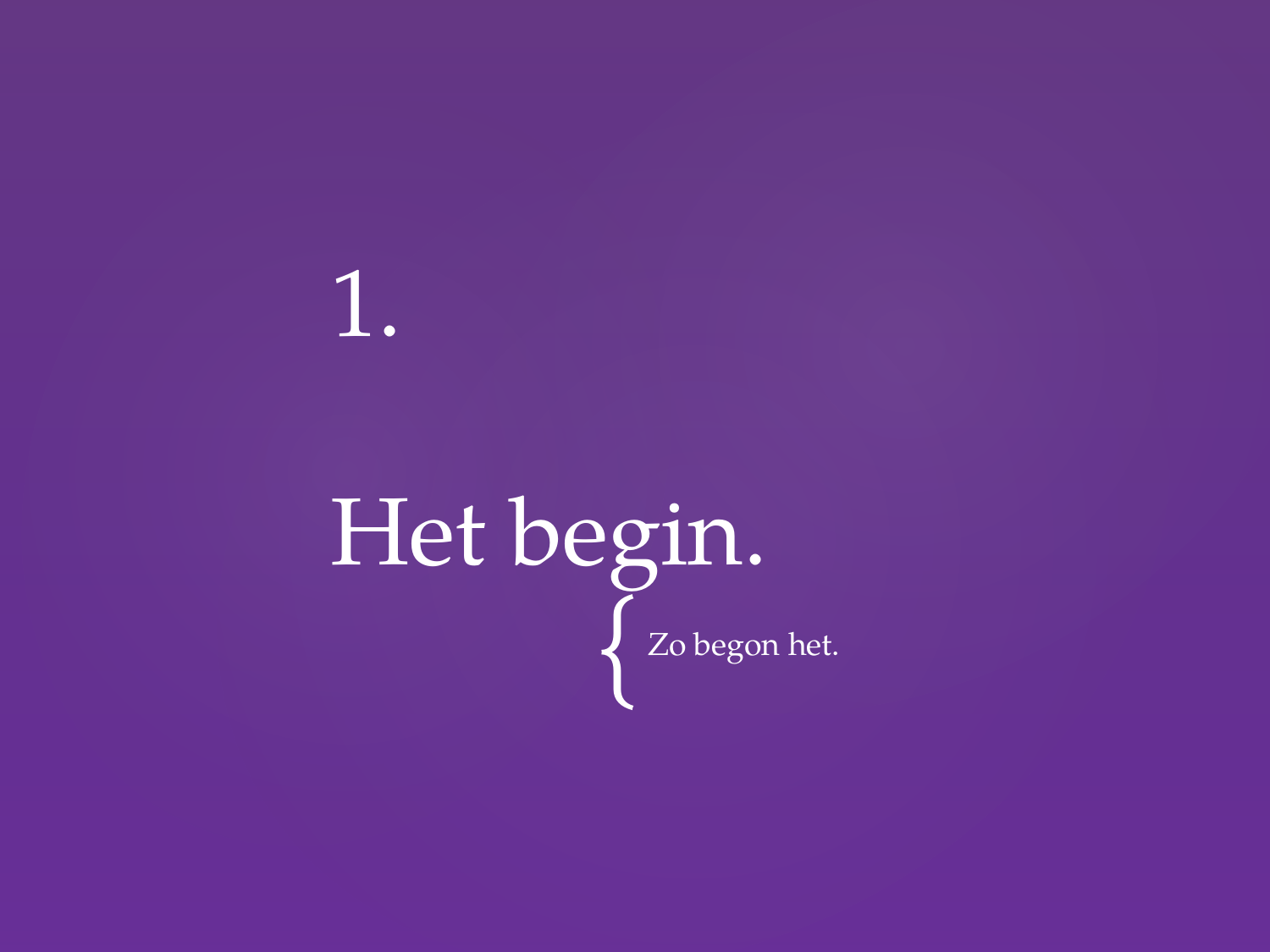

# 1. Het begin.
Zo begon het.